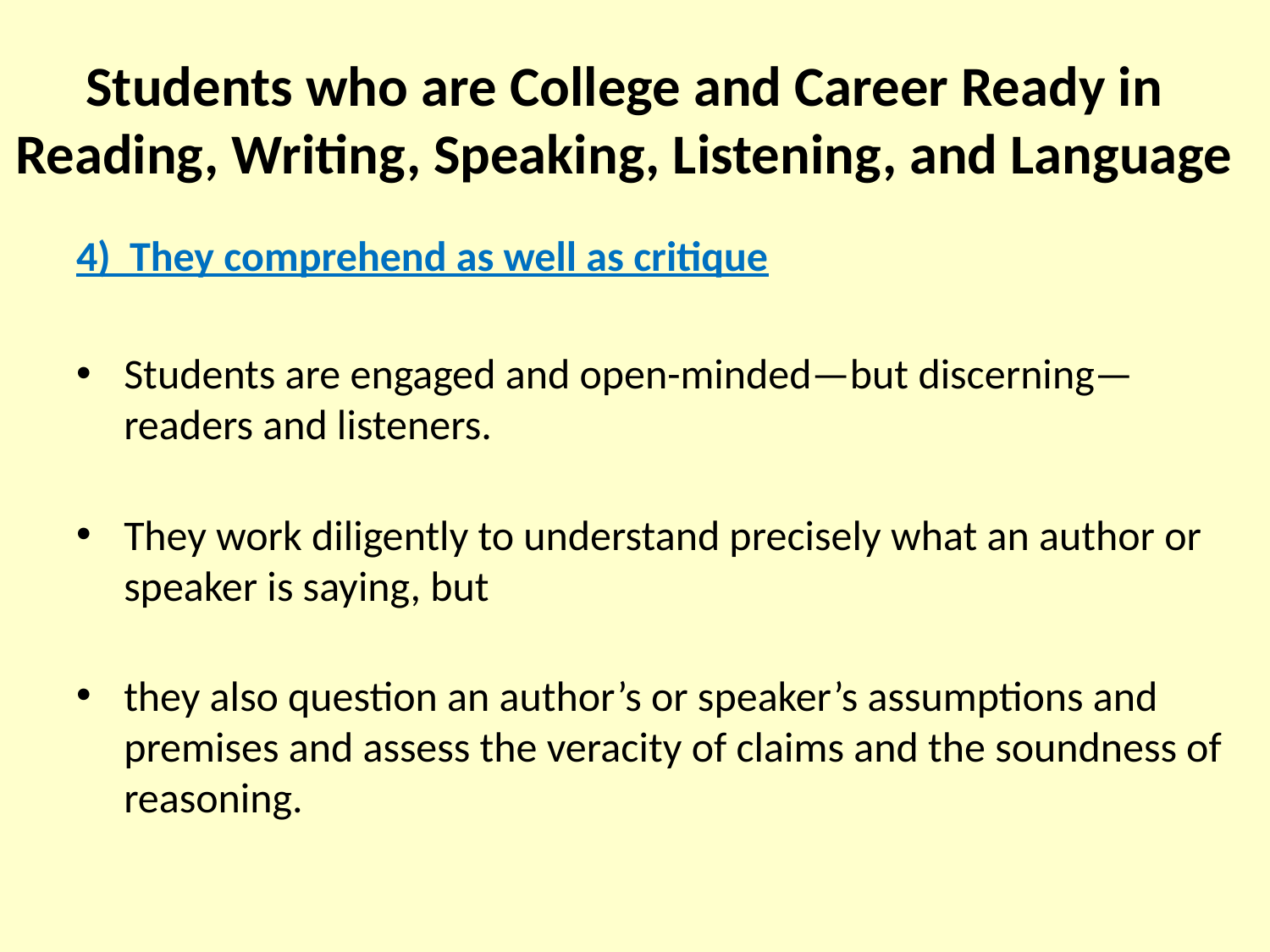

# Students who are College and Career Ready in Reading, Writing, Speaking, Listening, and Language
4)  They comprehend as well as critique

Students are engaged and open-minded—but discerning—readers and listeners.
They work diligently to understand precisely what an author or speaker is saying, but
they also question an author’s or speaker’s assumptions and premises and assess the veracity of claims and the soundness of reasoning.